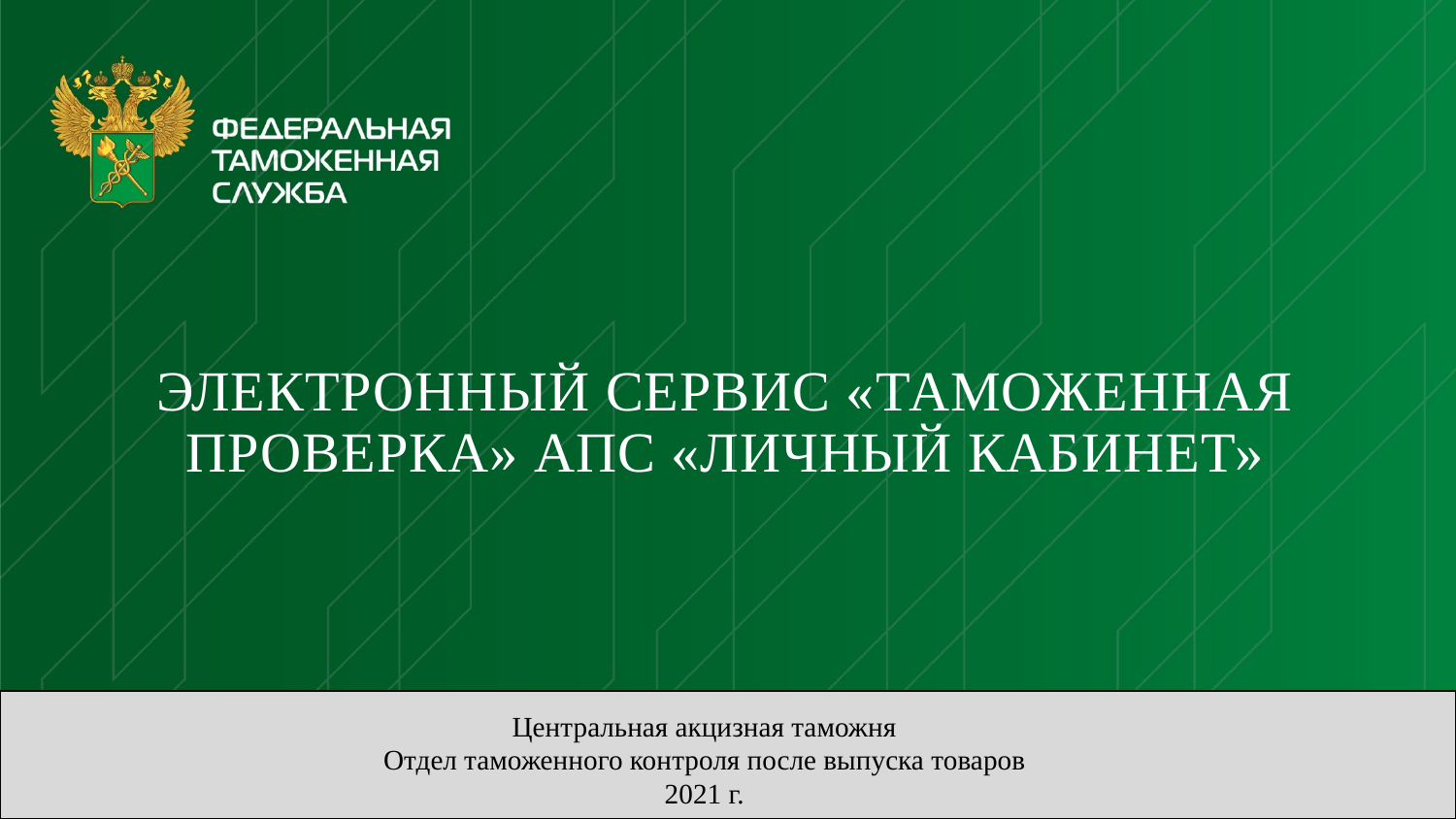

# Электронный сервис «Таможенная проверка» АПС «Личный кабинет»

Центральная акцизная таможня
Отдел таможенного контроля после выпуска товаров
2021 г.